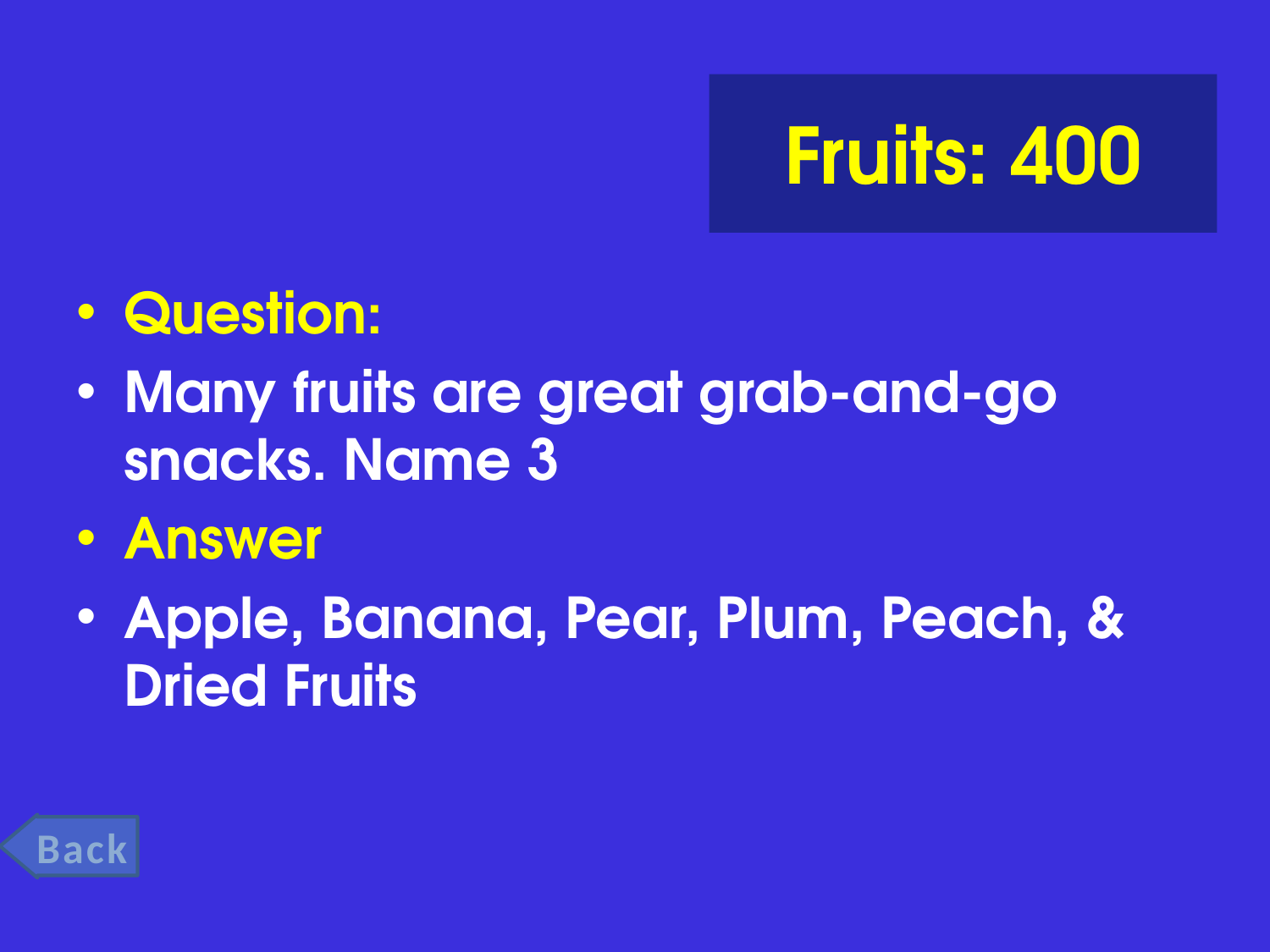

# Fruits: 400

Question:
Many fruits are great grab-and-go snacks. Name 3
Answer
Apple, Banana, Pear, Plum, Peach, & Dried Fruits

Back